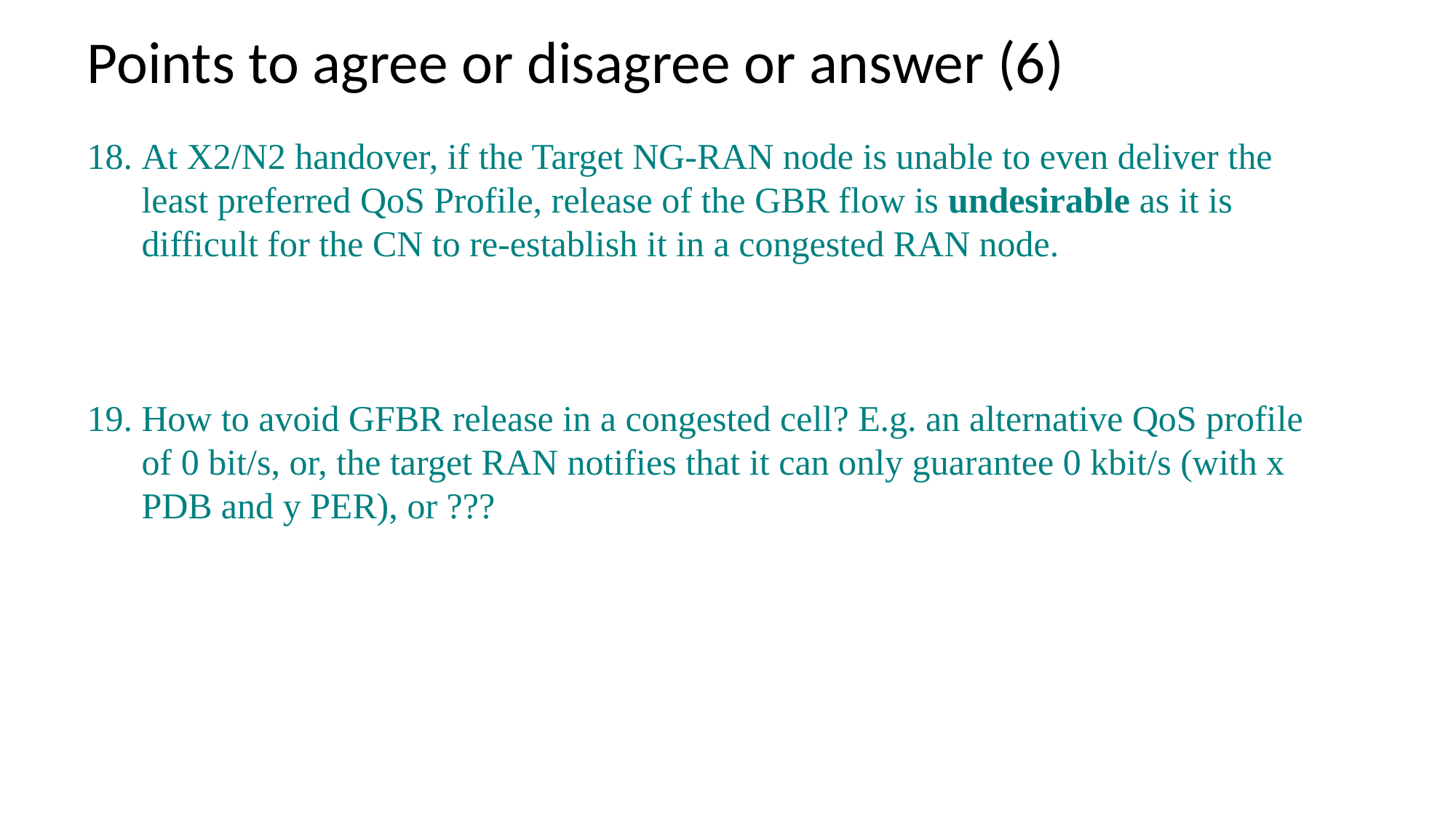

# Points to agree or disagree or answer (6)

At X2/N2 handover, if the Target NG-RAN node is unable to even deliver the least preferred QoS Profile, release of the GBR flow is undesirable as it is difficult for the CN to re-establish it in a congested RAN node.

How to avoid GFBR release in a congested cell? E.g. an alternative QoS profile of 0 bit/s, or, the target RAN notifies that it can only guarantee 0 kbit/s (with x PDB and y PER), or ???